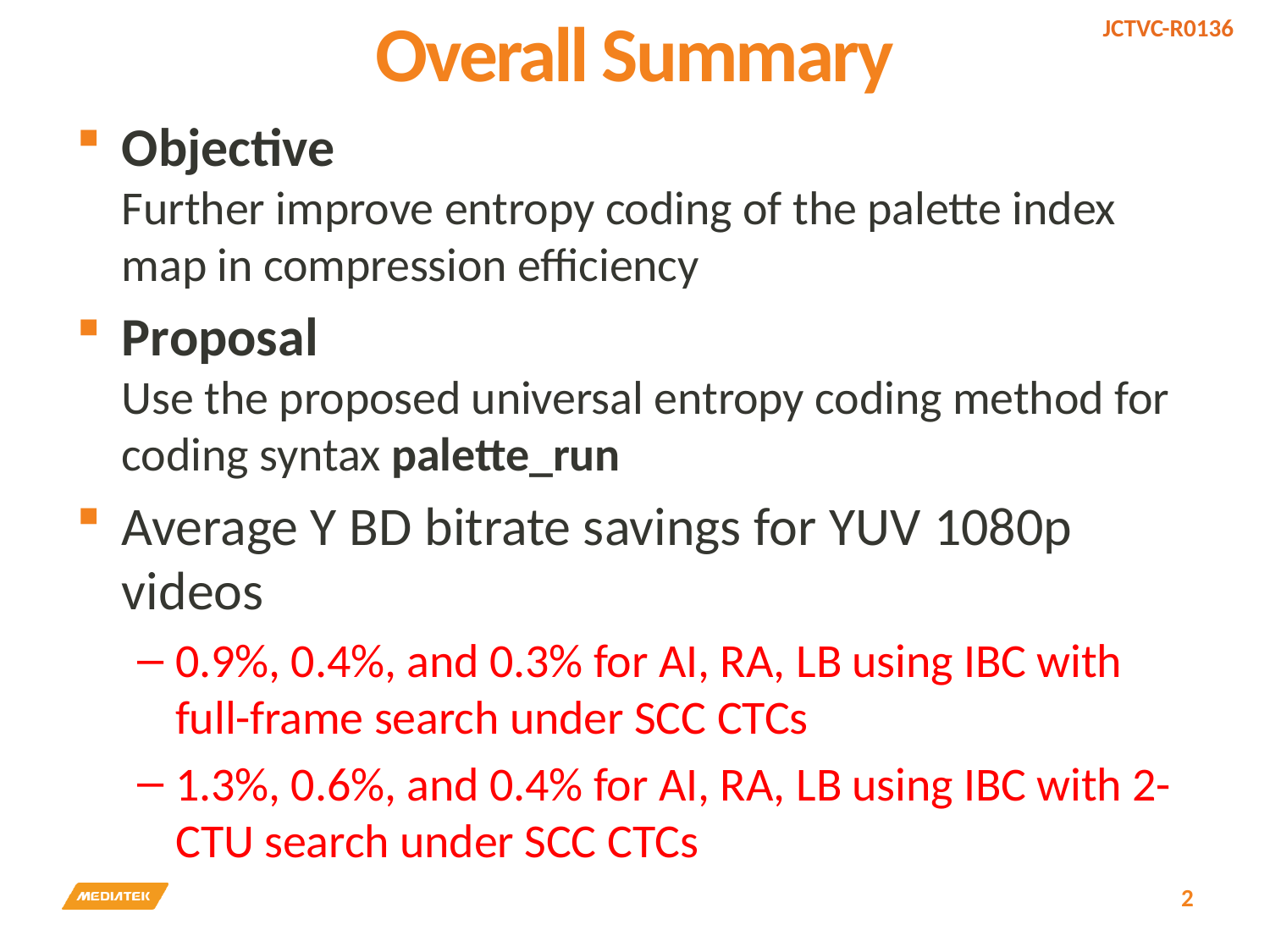

# Overall Summary
Objective
Further improve entropy coding of the palette index map in compression efficiency
Proposal
Use the proposed universal entropy coding method for coding syntax palette_run
Average Y BD bitrate savings for YUV 1080p videos
0.9%, 0.4%, and 0.3% for AI, RA, LB using IBC with full-frame search under SCC CTCs
1.3%, 0.6%, and 0.4% for AI, RA, LB using IBC with 2-CTU search under SCC CTCs

2